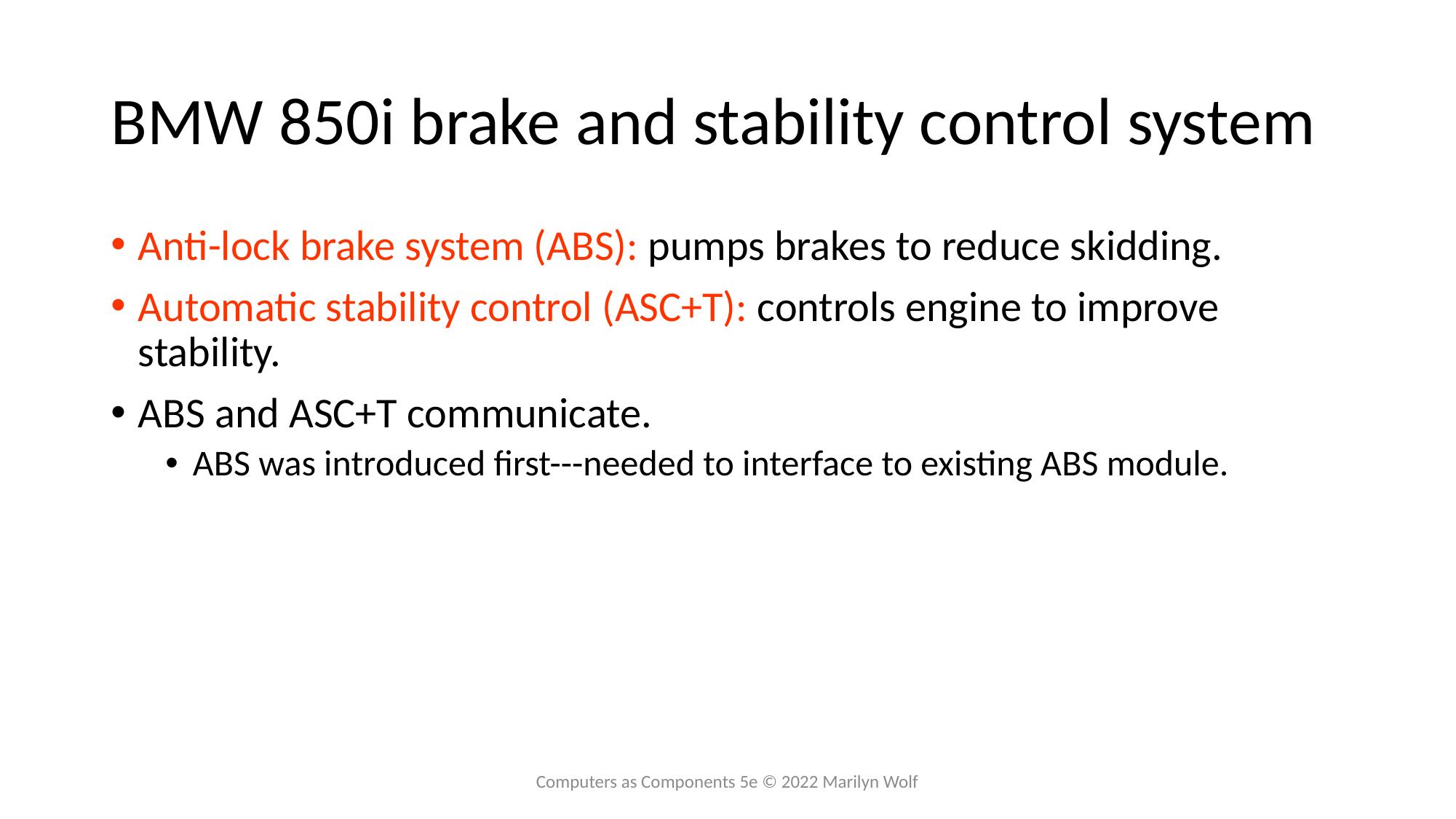

# BMW 850i brake and stability control system
Anti-lock brake system (ABS): pumps brakes to reduce skidding.
Automatic stability control (ASC+T): controls engine to improve stability.
ABS and ASC+T communicate.
ABS was introduced first---needed to interface to existing ABS module.
Computers as Components 5e © 2022 Marilyn Wolf